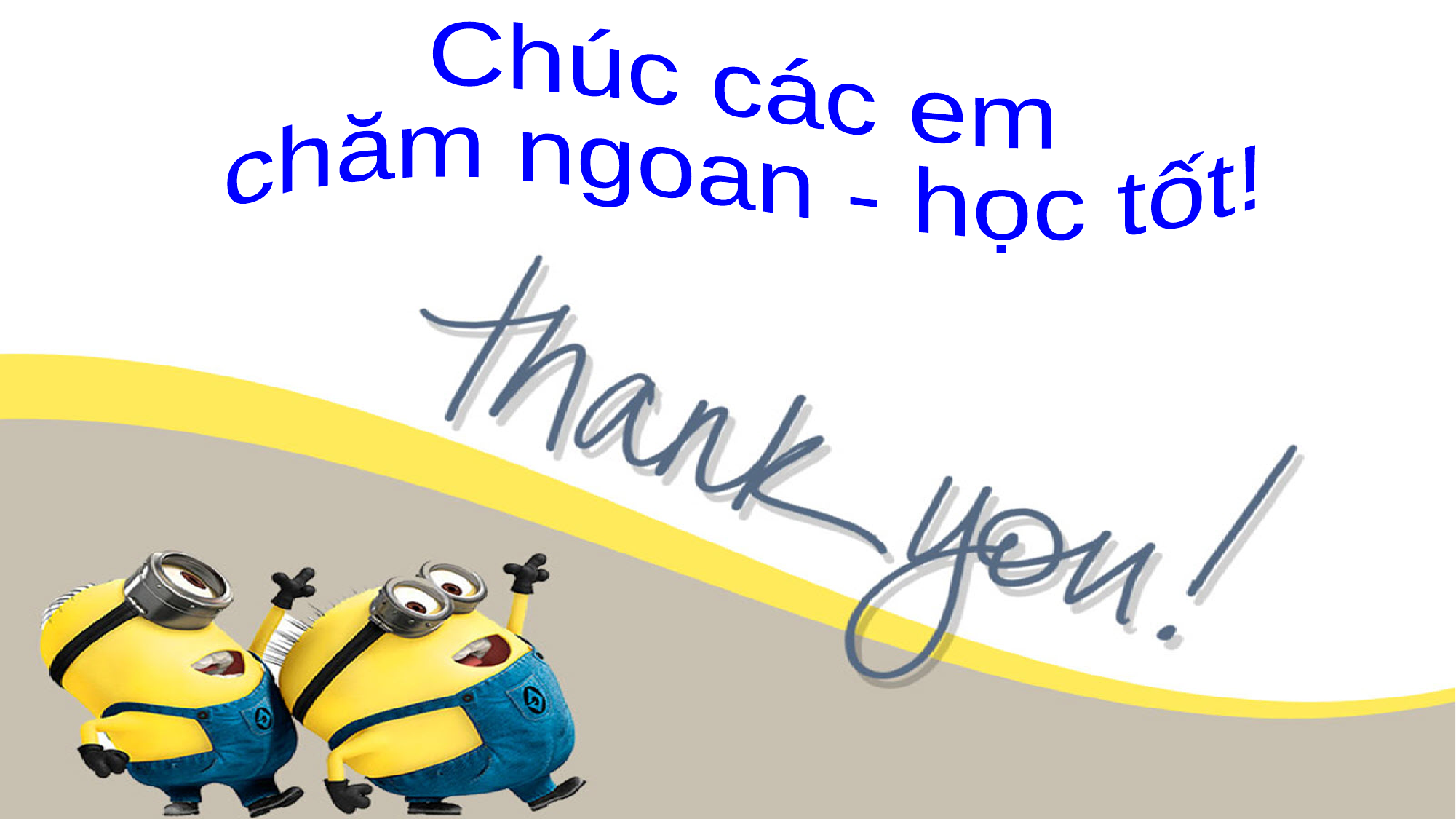

Chúc các em
chăm ngoan - học tốt!